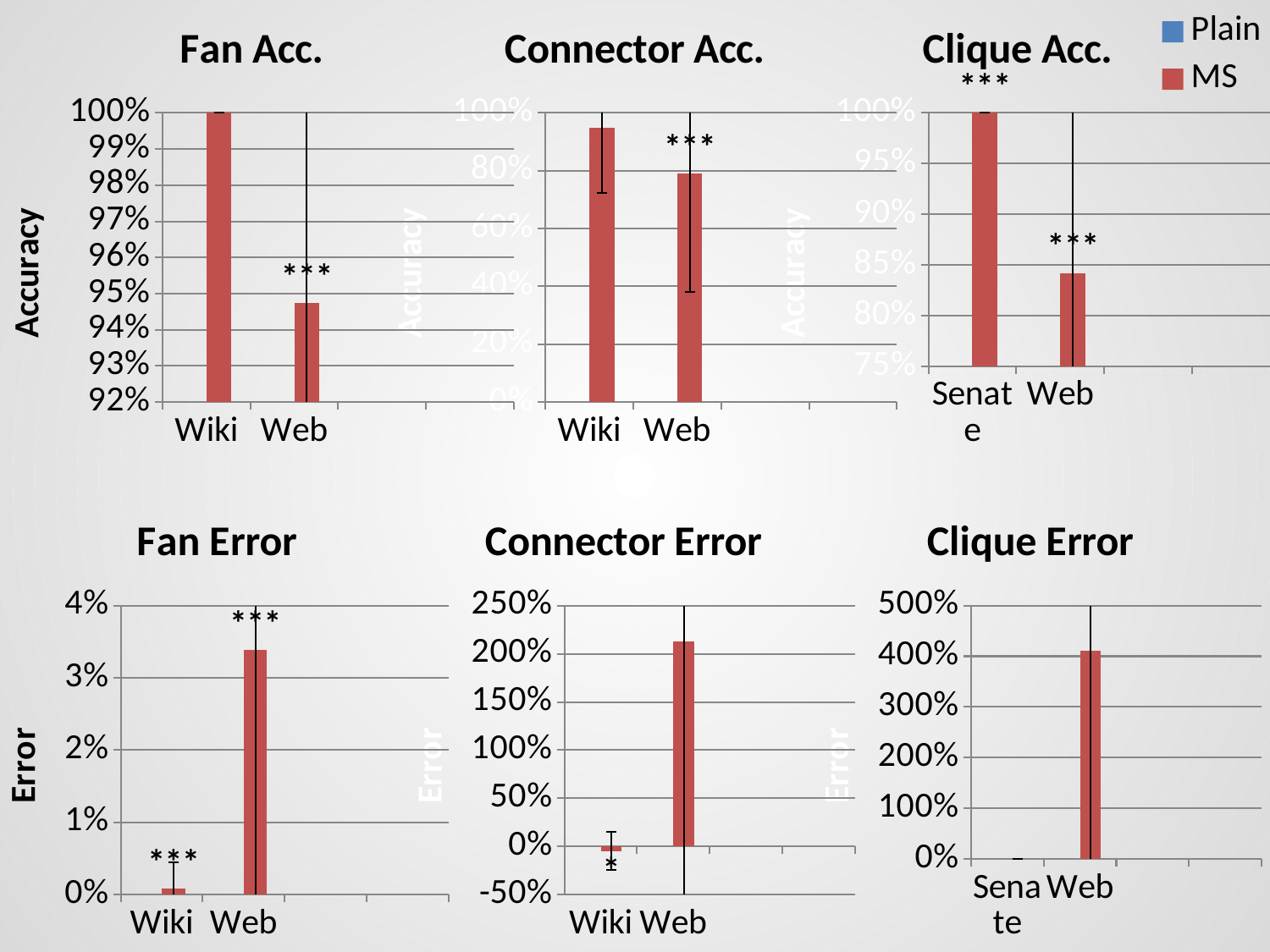

### Chart: Fan Acc.

| Category |  |  |
|---|---|---|
| Wiki | 1.0 | 1.0 |
| Web | 0.35294117647058826 | 0.9473684210526315 |

### Chart: Connector Acc.

| Category |  |  |
|---|---|---|
| Wiki | 0.8823529411764706 | 0.9473684210526315 |
| Web | 0.058823529411764705 | 0.7894736842105263 |

### Chart: Clique Acc.

| Category |  |  |
|---|---|---|
| Senate | 0.47058823529411764 | 1.0 |
| Web | 0.0 | 0.8421052631578947 |

### Chart: Fan Error

| Category |  |  |
|---|---|---|
| Wiki | -0.5844093588235293 | 0.0008558 |
| Web | -0.6540402352941177 | 0.033892000000000005 |

### Chart: Connector Error

| Category |  |  |
|---|---|---|
| Wiki | -0.16806724117647057 | -0.04699247894736842 |
| Web | -0.4225 | 2.126315789473684 |

### Chart: Clique Error

| Category |  |  |
|---|---|---|
| Senate | -0.27999999999999997 | 0.0 |
| Web | 11.542857142857144 | 4.11578947368421 |